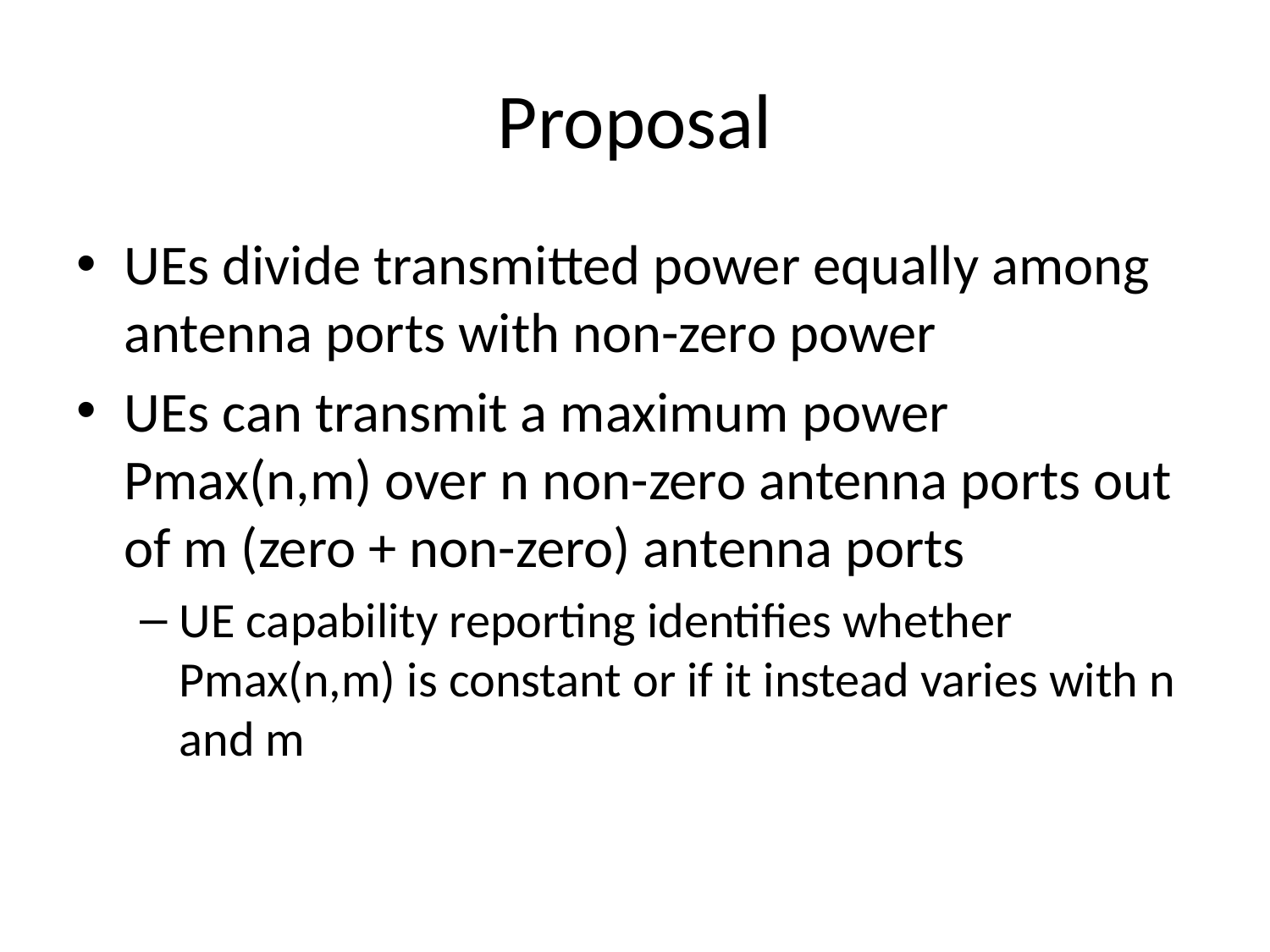

# Proposal
UEs divide transmitted power equally among antenna ports with non-zero power
UEs can transmit a maximum power Pmax(n,m) over n non-zero antenna ports out of m (zero + non-zero) antenna ports
UE capability reporting identifies whether Pmax(n,m) is constant or if it instead varies with n and m